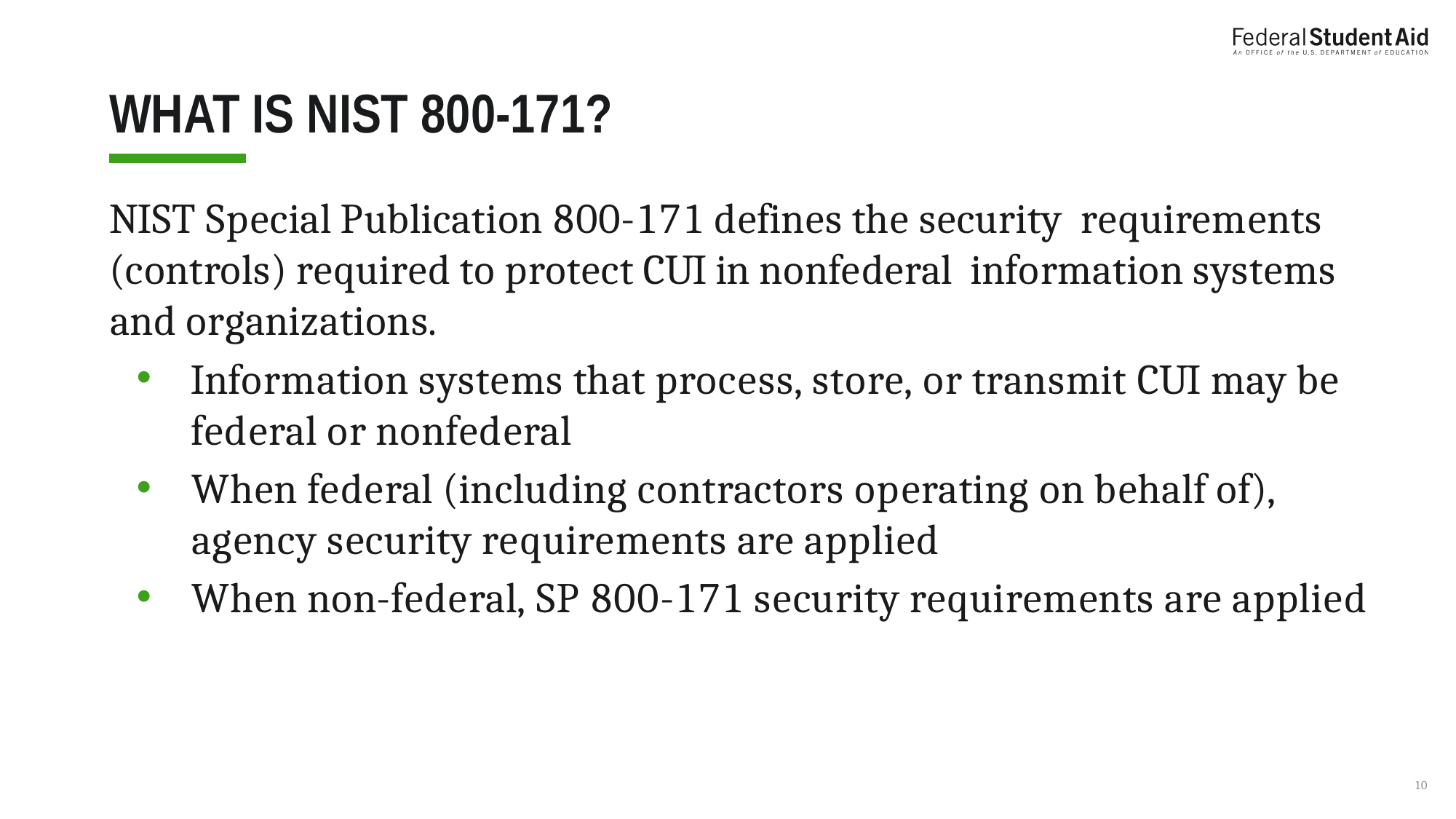

# What is nist 800-171?
NIST Special Publication 800-171 defines the security  requirements (controls) required to protect CUI in nonfederal  information systems and organizations.
Information systems that process, store, or transmit CUI may be  federal or nonfederal
When federal (including contractors operating on behalf of),  agency security requirements are applied
When non-federal, SP 800-171 security requirements are applied
10